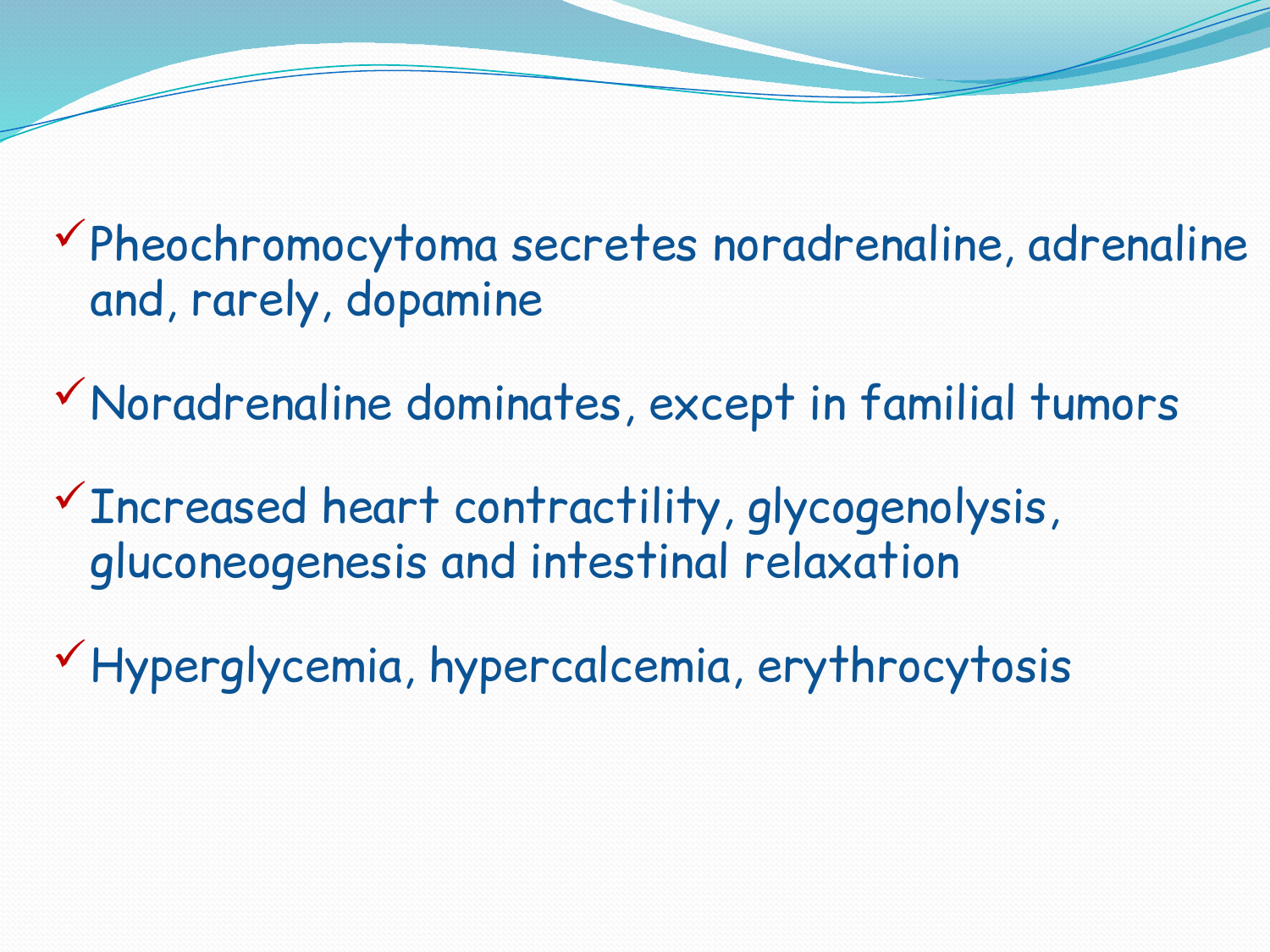

Pheochromocytoma secretes noradrenaline, adrenaline and, rarely, dopamine

Noradrenaline dominates, except in familial tumors

Increased heart contractility, glycogenolysis, gluconeogenesis and intestinal relaxation

Hyperglycemia, hypercalcemia, erythrocytosis